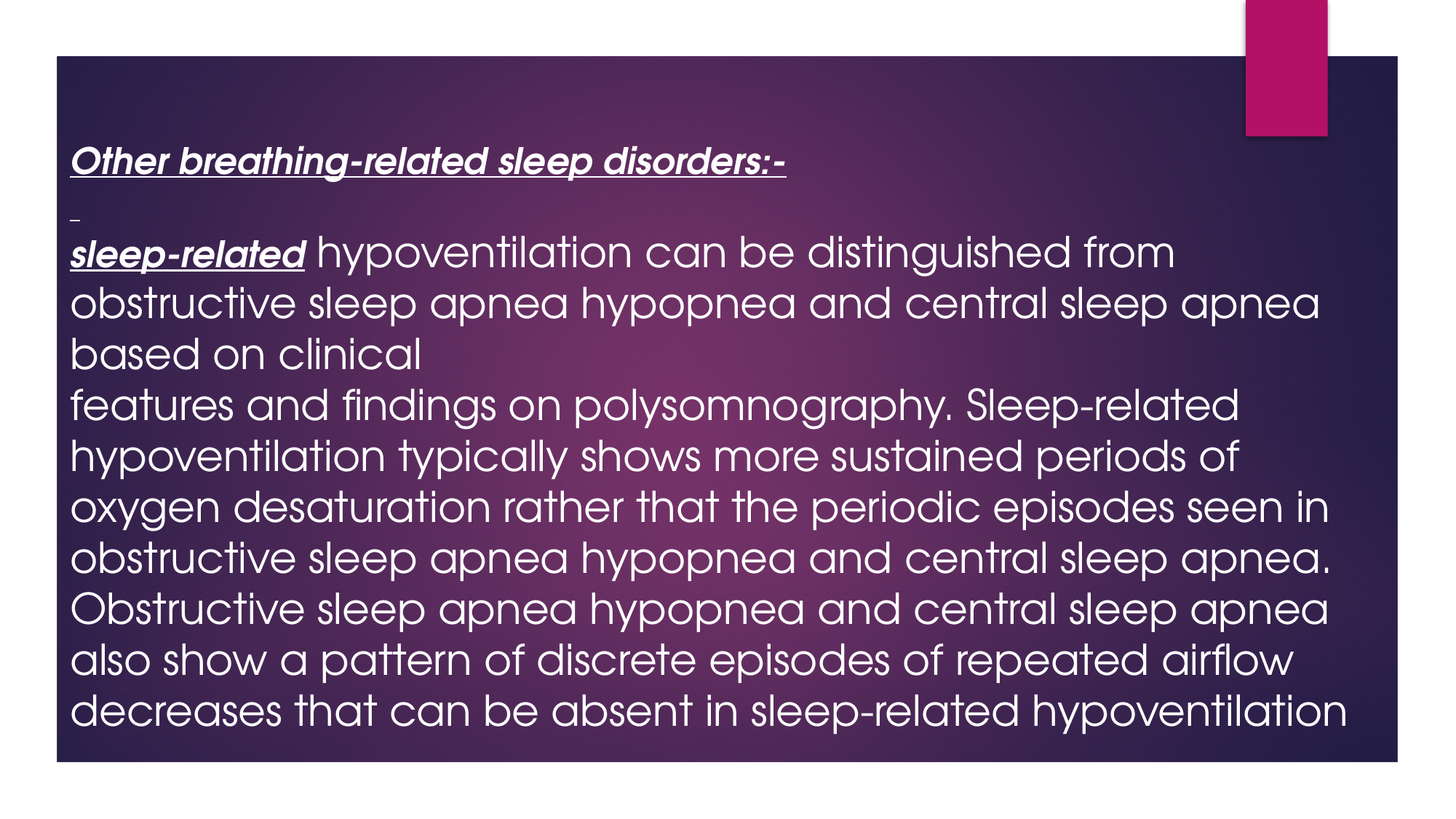

Other breathing-related sleep disorders:-

sleep-related hypoventilation can be distinguished from obstructive sleep apnea hypopnea and central sleep apnea based on clinical
features and findings on polysomnography. Sleep-related hypoventilation typically shows more sustained periods of oxygen desaturation rather that the periodic episodes seen in obstructive sleep apnea hypopnea and central sleep apnea. Obstructive sleep apnea hypopnea and central sleep apnea also show a pattern of discrete episodes of repeated airflow decreases that can be absent in sleep-related hypoventilation